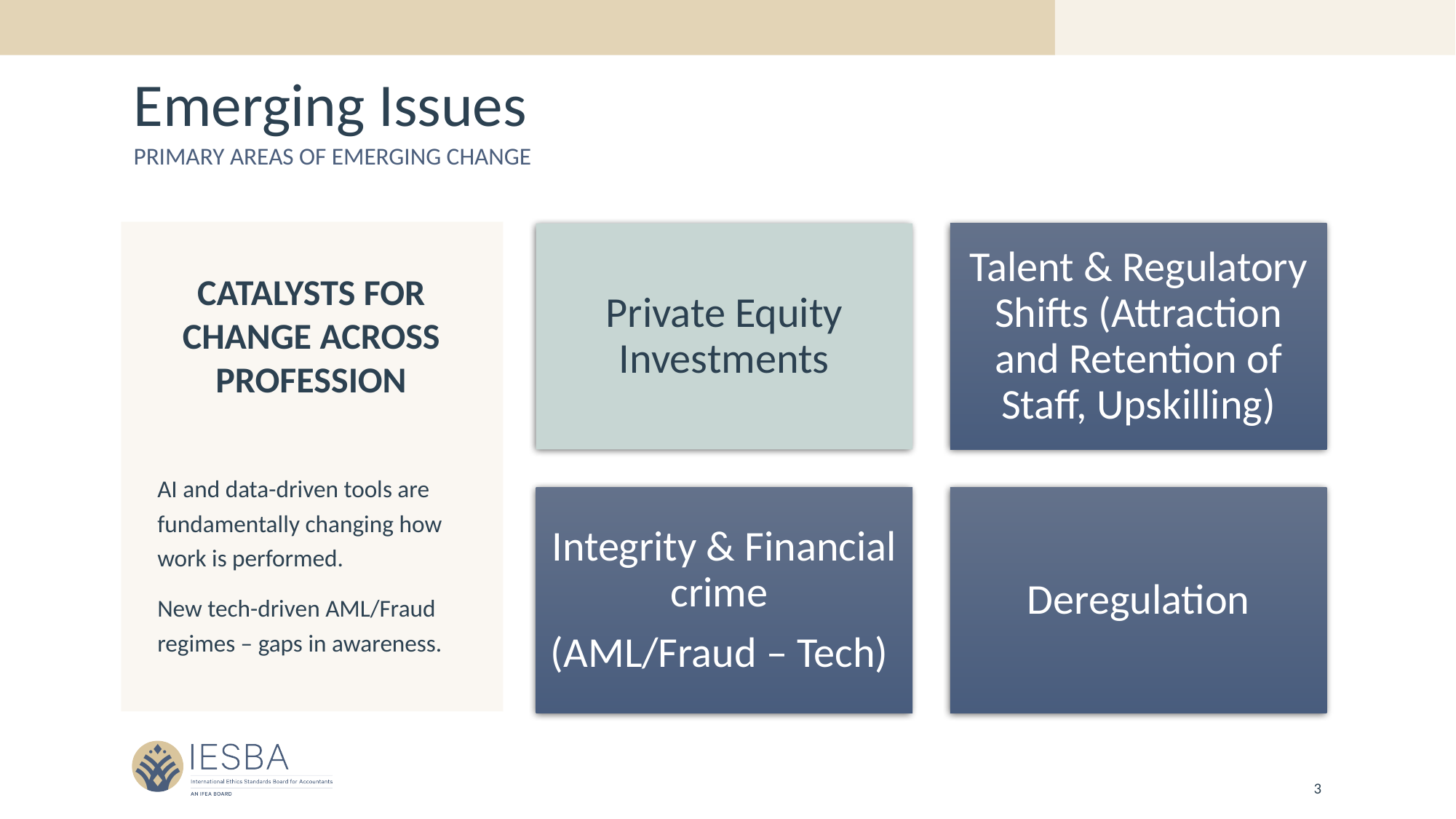

# Emerging Issues
Primary areas of emerging change
Private Equity Investments
Talent & Regulatory Shifts (Attraction and Retention of Staff, Upskilling)
Integrity & Financial crime
(AML/Fraud – Tech)
Deregulation
Catalysts for change across profession
AI and data-driven tools are fundamentally changing how work is performed.
New tech-driven AML/Fraud regimes – gaps in awareness.
3